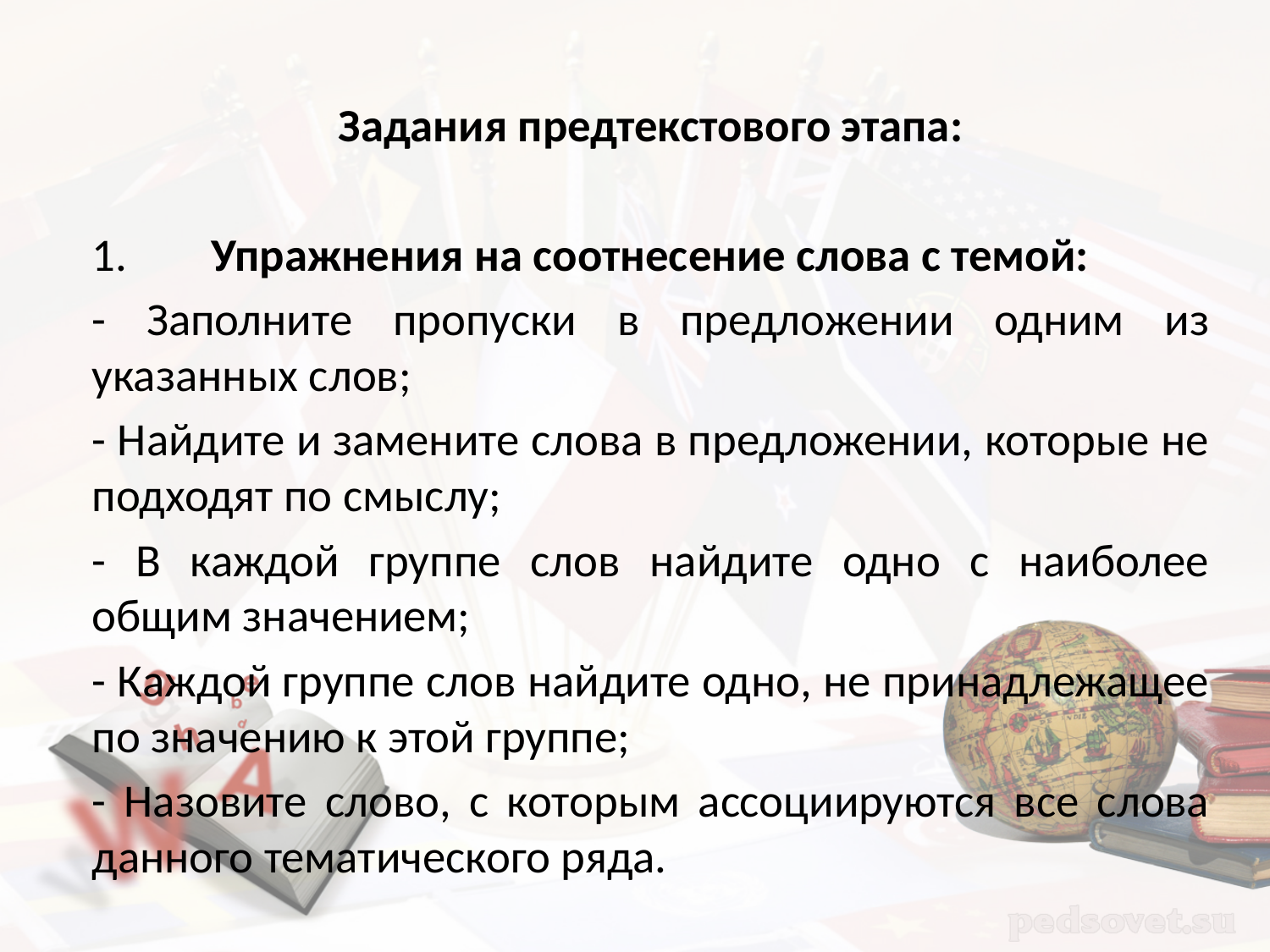

Задания предтекстового этапа:

1.	Упражнения на соотнесение слова с темой:
- Заполните пропуски в предложении одним из указанных слов;
- Найдите и замените слова в предложении, которые не подходят по смыслу;
- В каждой группе слов найдите одно с наиболее общим значением;
- Каждой группе слов найдите одно, не принадлежащее по значению к этой группе;
- Назовите слово, с которым ассоциируются все слова данного тематического ряда.